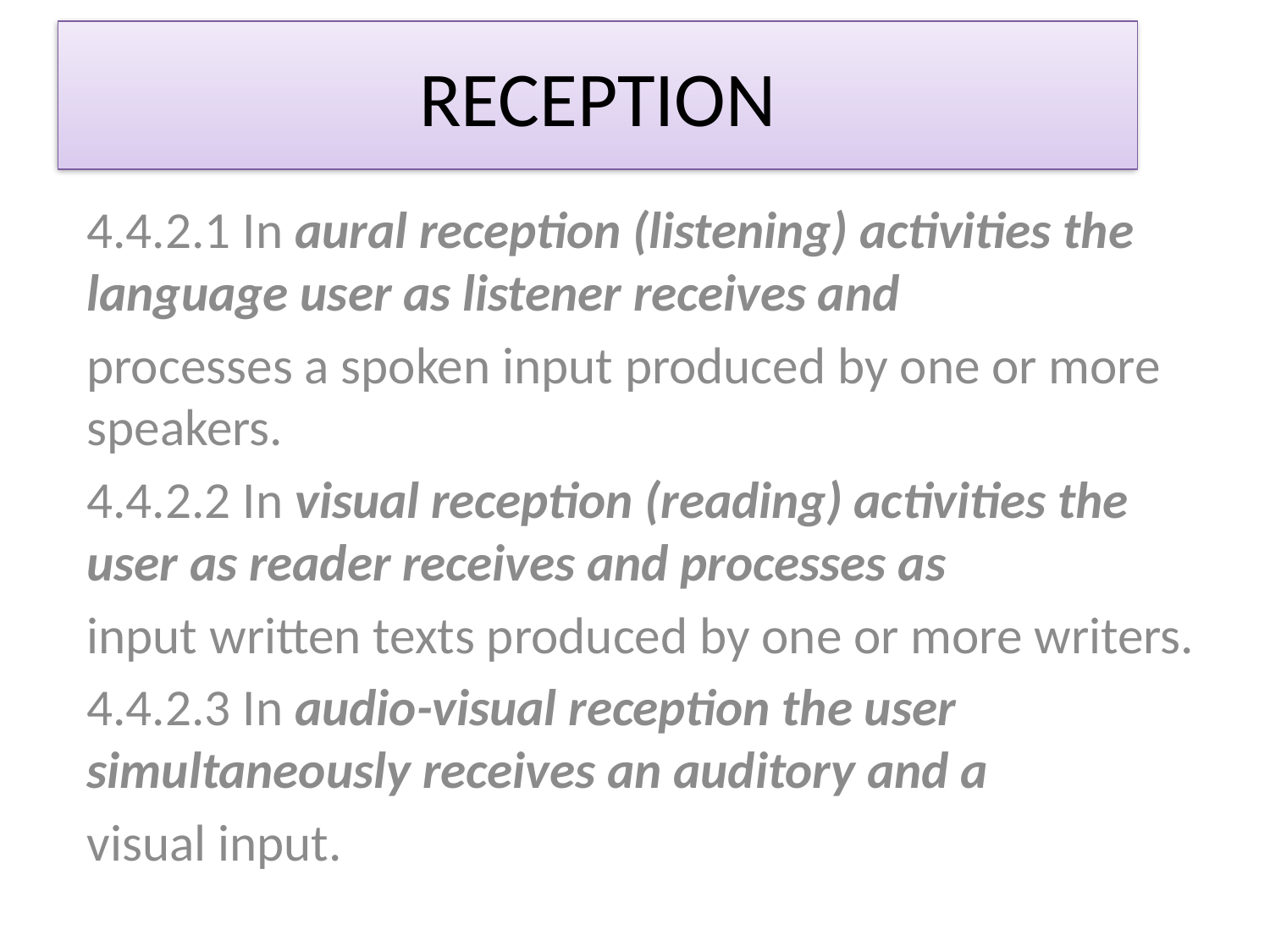

# RECEPTION
4.4.2.1 In aural reception (listening) activities the language user as listener receives and
processes a spoken input produced by one or more speakers.
4.4.2.2 In visual reception (reading) activities the user as reader receives and processes as
input written texts produced by one or more writers.
4.4.2.3 In audio-visual reception the user simultaneously receives an auditory and a
visual input.